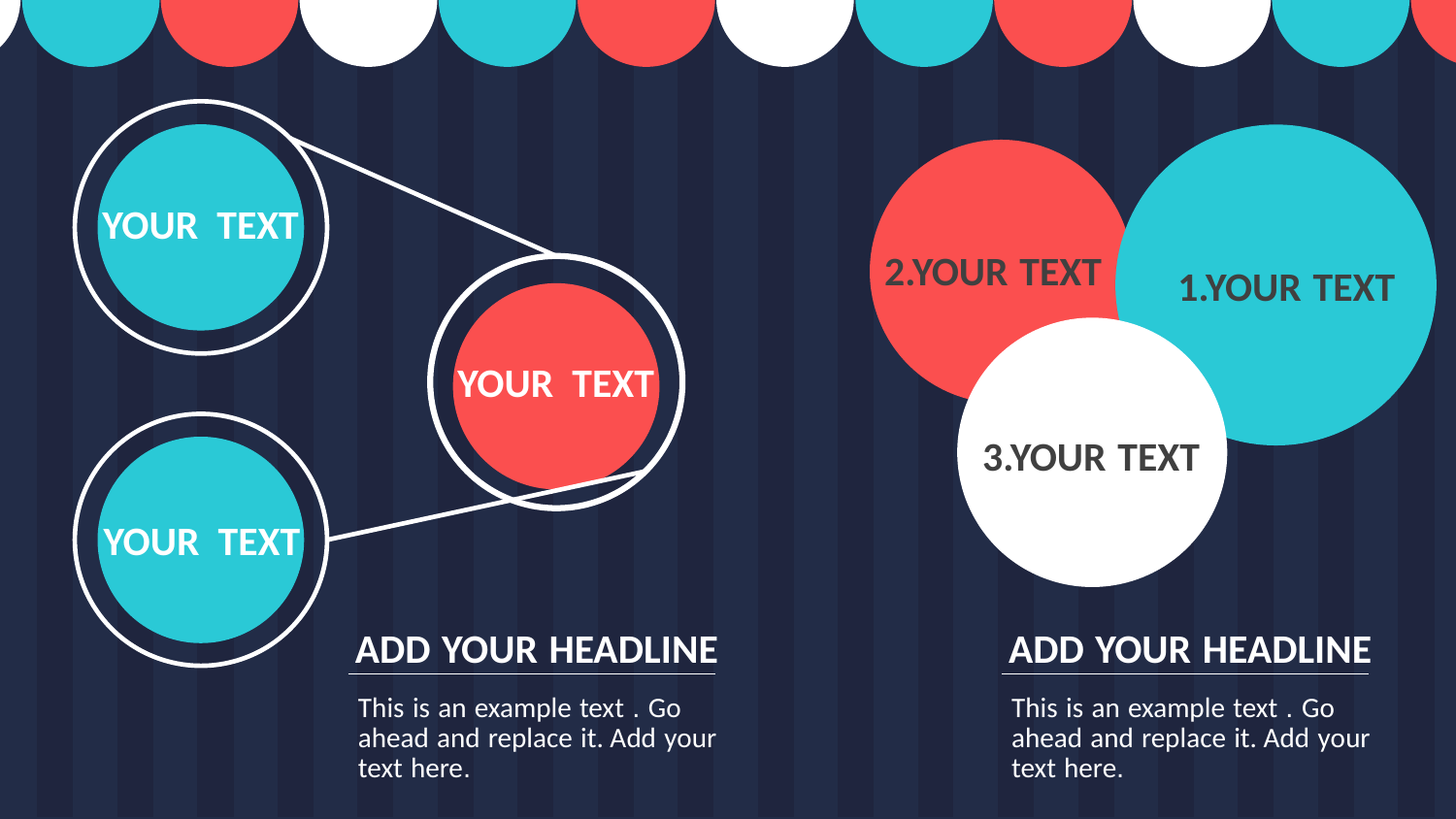

YOUR  TEXT
2.YOUR TEXT
1.YOUR TEXT

 YOUR  TEXT

3.YOUR TEXT

 YOUR  TEXT
ADD YOUR HEADLINE
This is an example text . Go ahead and replace it. Add your text here.
ADD YOUR HEADLINE
This is an example text . Go ahead and replace it. Add your text here.